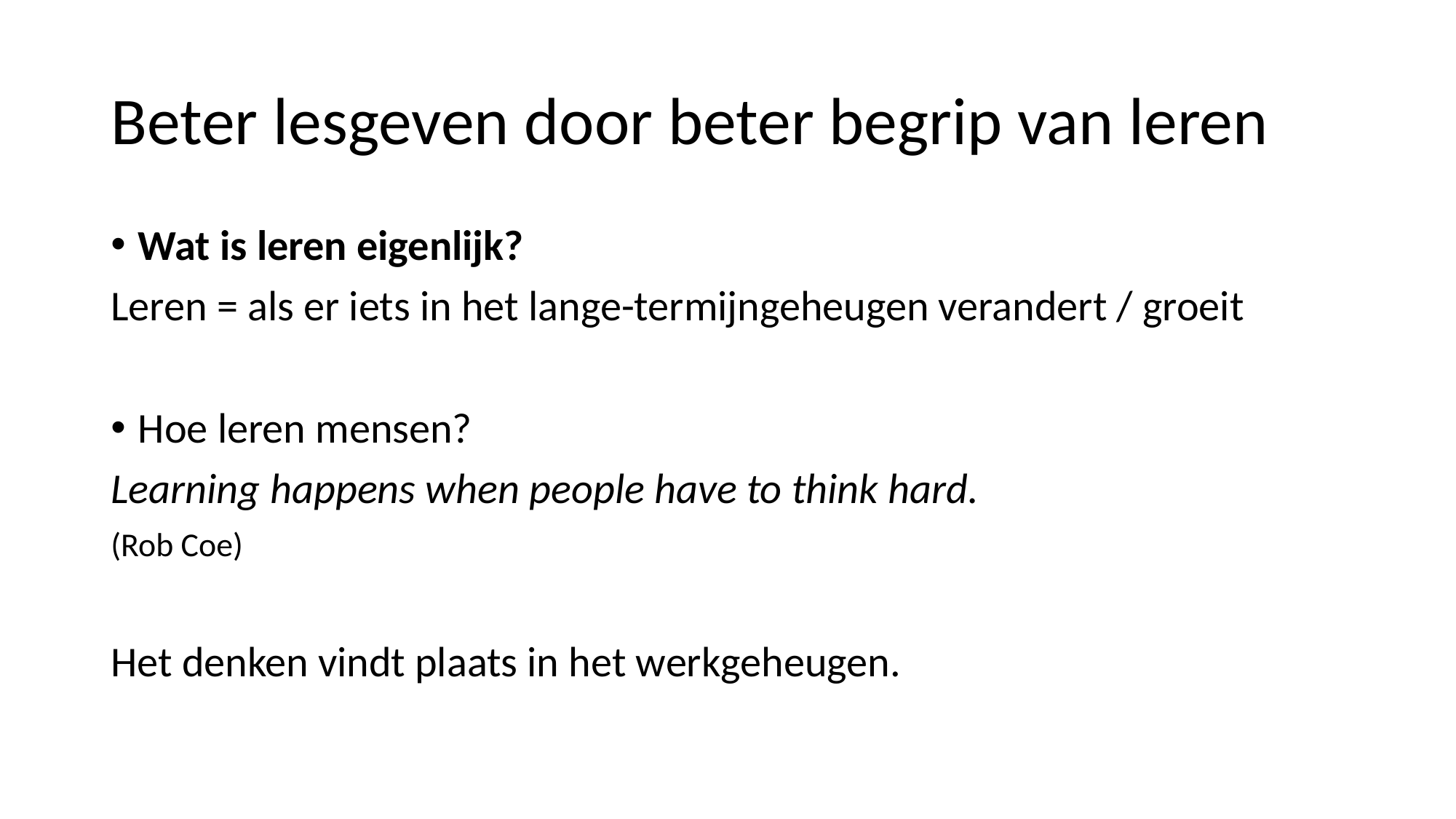

# Beter lesgeven door beter begrip van leren
Wat is leren eigenlijk?
Leren = als er iets in het lange-termijngeheugen verandert / groeit

Hoe leren mensen?
Learning happens when people have to think hard.
(Rob Coe)

Het denken vindt plaats in het werkgeheugen.